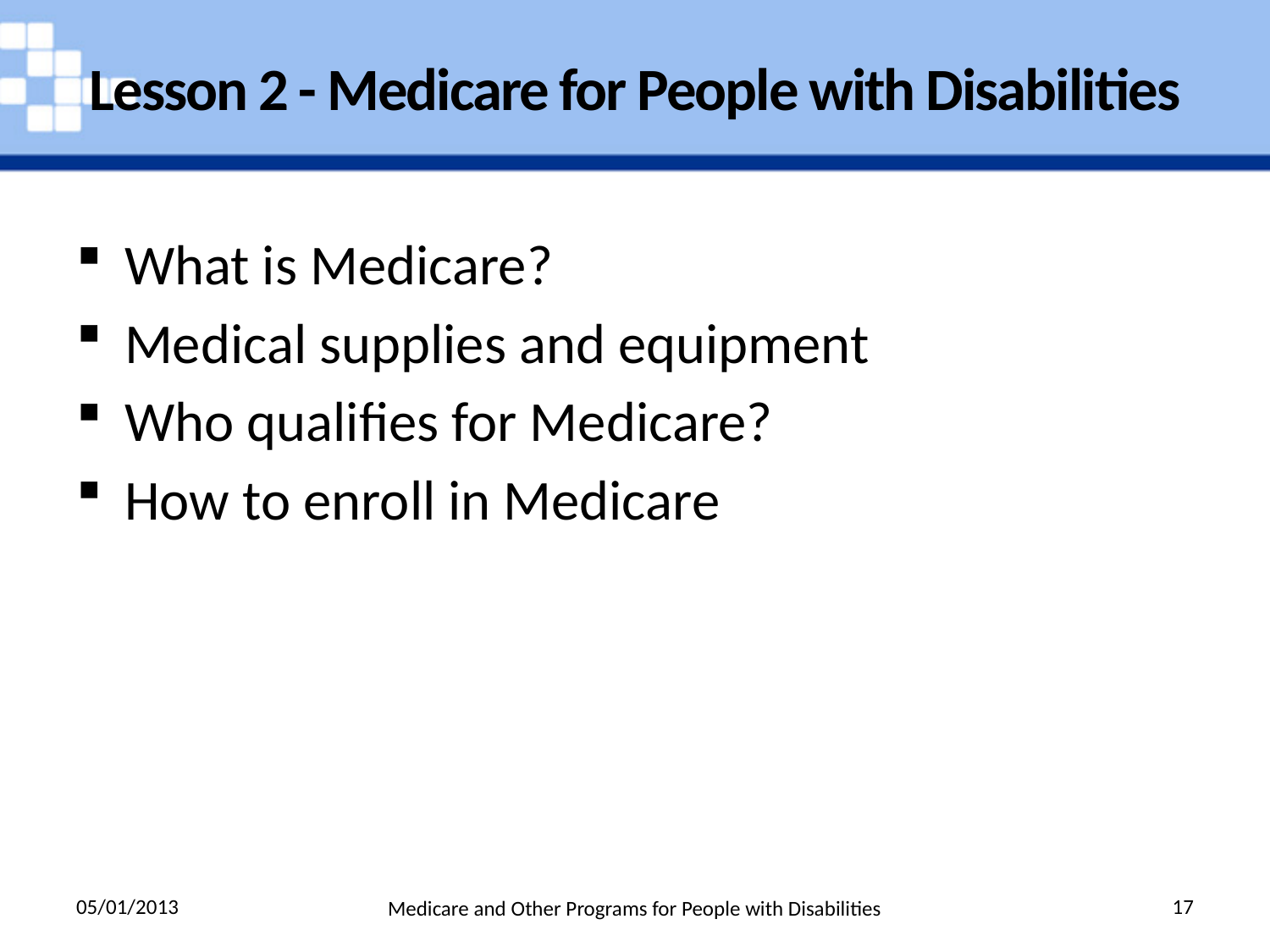

# Lesson 2 - Medicare for People with Disabilities
What is Medicare?
Medical supplies and equipment
Who qualifies for Medicare?
How to enroll in Medicare

05/01/2013
17
Medicare and Other Programs for People with Disabilities